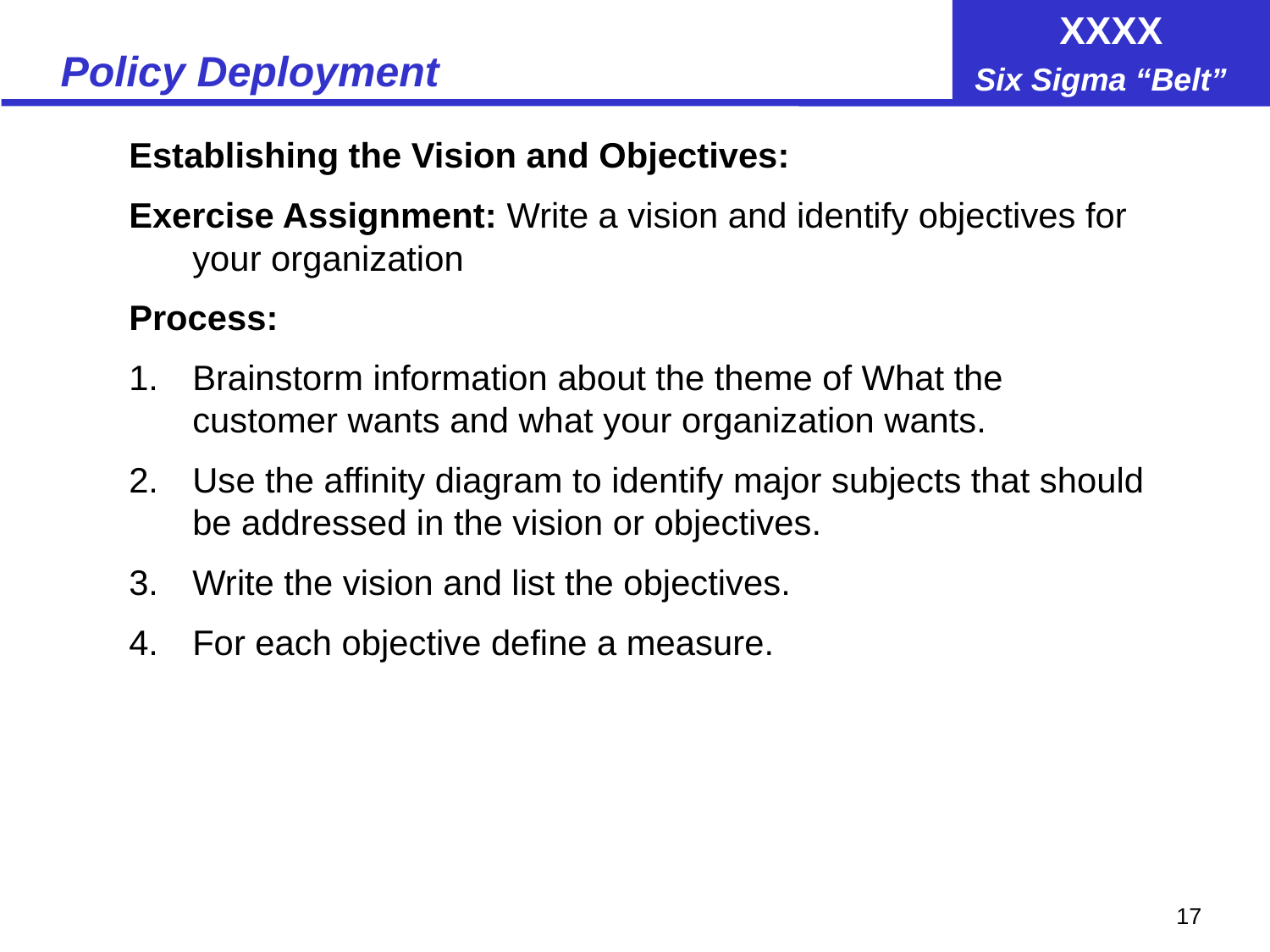

# Policy Deployment
Establishing the Vision and Objectives:
Exercise Assignment: Write a vision and identify objectives for your organization
Process:
Brainstorm information about the theme of What the customer wants and what your organization wants.
Use the affinity diagram to identify major subjects that should be addressed in the vision or objectives.
Write the vision and list the objectives.
For each objective define a measure.